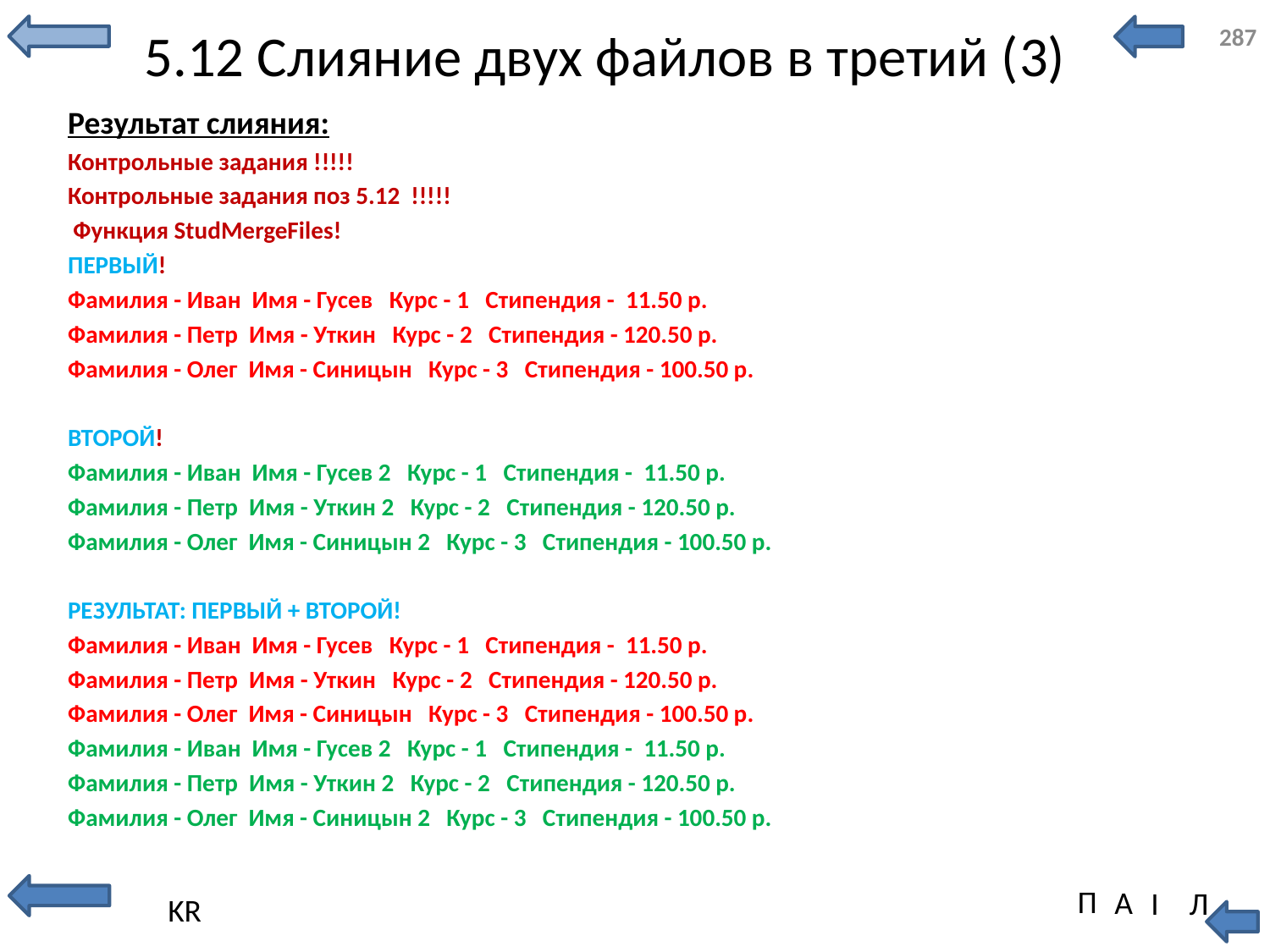

# 5.12 Слияние двух файлов в третий (3)
Результат слияния:
Контрольные задания !!!!!
Контрольные задания поз 5.12  !!!!!
 Функция StudMergeFiles!
ПЕРВЫЙ!
Фамилия - Иван  Имя - Гусев   Курс - 1   Стипендия -  11.50 р.
Фамилия - Петр  Имя - Уткин   Курс - 2   Стипендия - 120.50 р.
Фамилия - Олег  Имя - Синицын   Курс - 3   Стипендия - 100.50 р.

ВТОРОЙ!
Фамилия - Иван  Имя - Гусев 2   Курс - 1   Стипендия -  11.50 р.
Фамилия - Петр  Имя - Уткин 2   Курс - 2   Стипендия - 120.50 р.
Фамилия - Олег  Имя - Синицын 2   Курс - 3   Стипендия - 100.50 р.

РЕЗУЛЬТАТ: ПЕРВЫЙ + ВТОРОЙ!
Фамилия - Иван  Имя - Гусев   Курс - 1   Стипендия -  11.50 р.
Фамилия - Петр  Имя - Уткин   Курс - 2   Стипендия - 120.50 р.
Фамилия - Олег  Имя - Синицын   Курс - 3   Стипендия - 100.50 р.
Фамилия - Иван  Имя - Гусев 2   Курс - 1   Стипендия -  11.50 р.
Фамилия - Петр  Имя - Уткин 2   Курс - 2   Стипендия - 120.50 р.
Фамилия - Олег  Имя - Синицын 2   Курс - 3   Стипендия - 100.50 р.